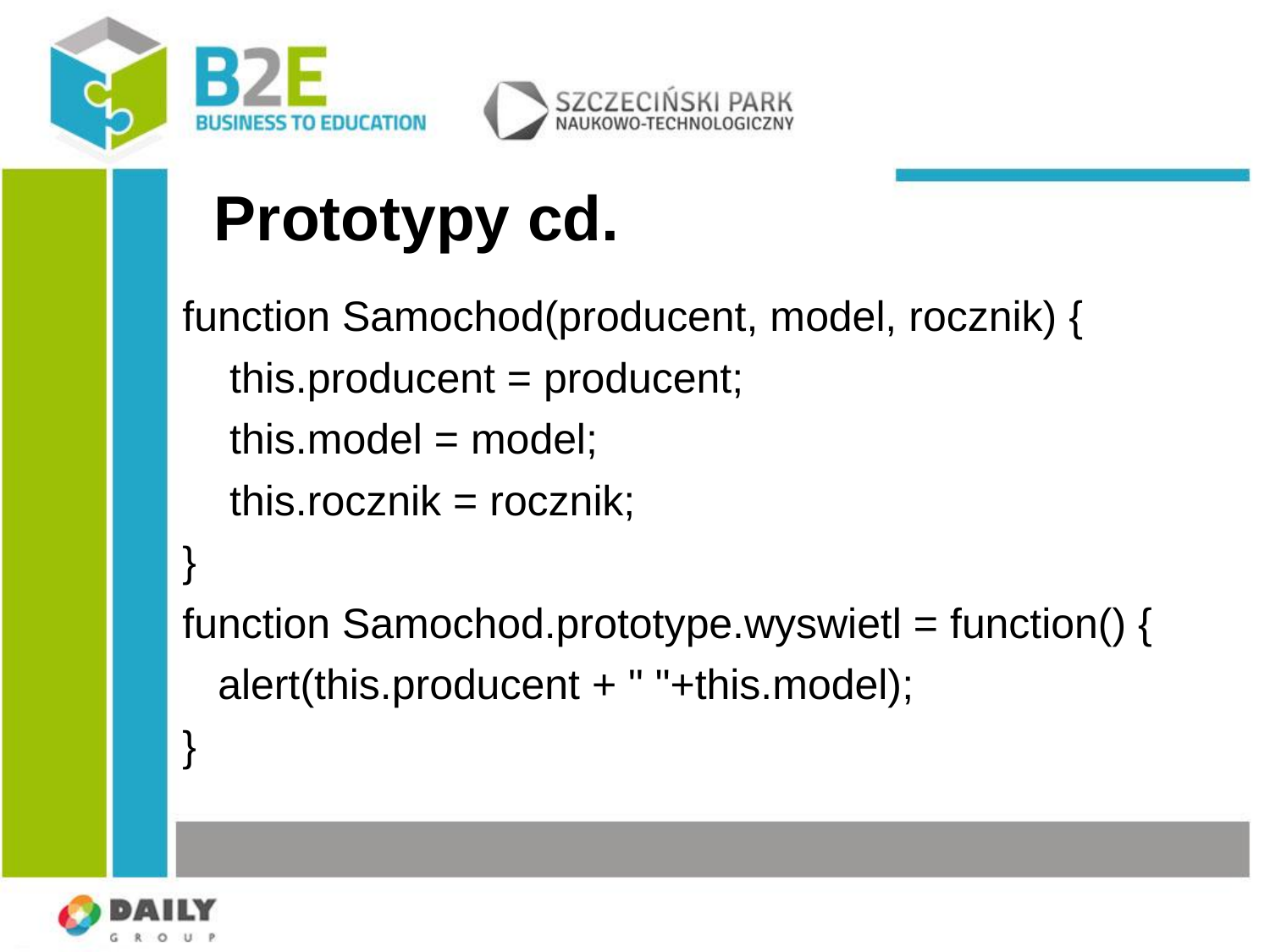

# Prototypy cd.
function Samochod(producent, model, rocznik) {
    this.producent = producent;
    this.model = model;
    this.rocznik = rocznik;
}
function Samochod.prototype.wyswietl = function() {
   alert(this.producent + " "+this.model);
}